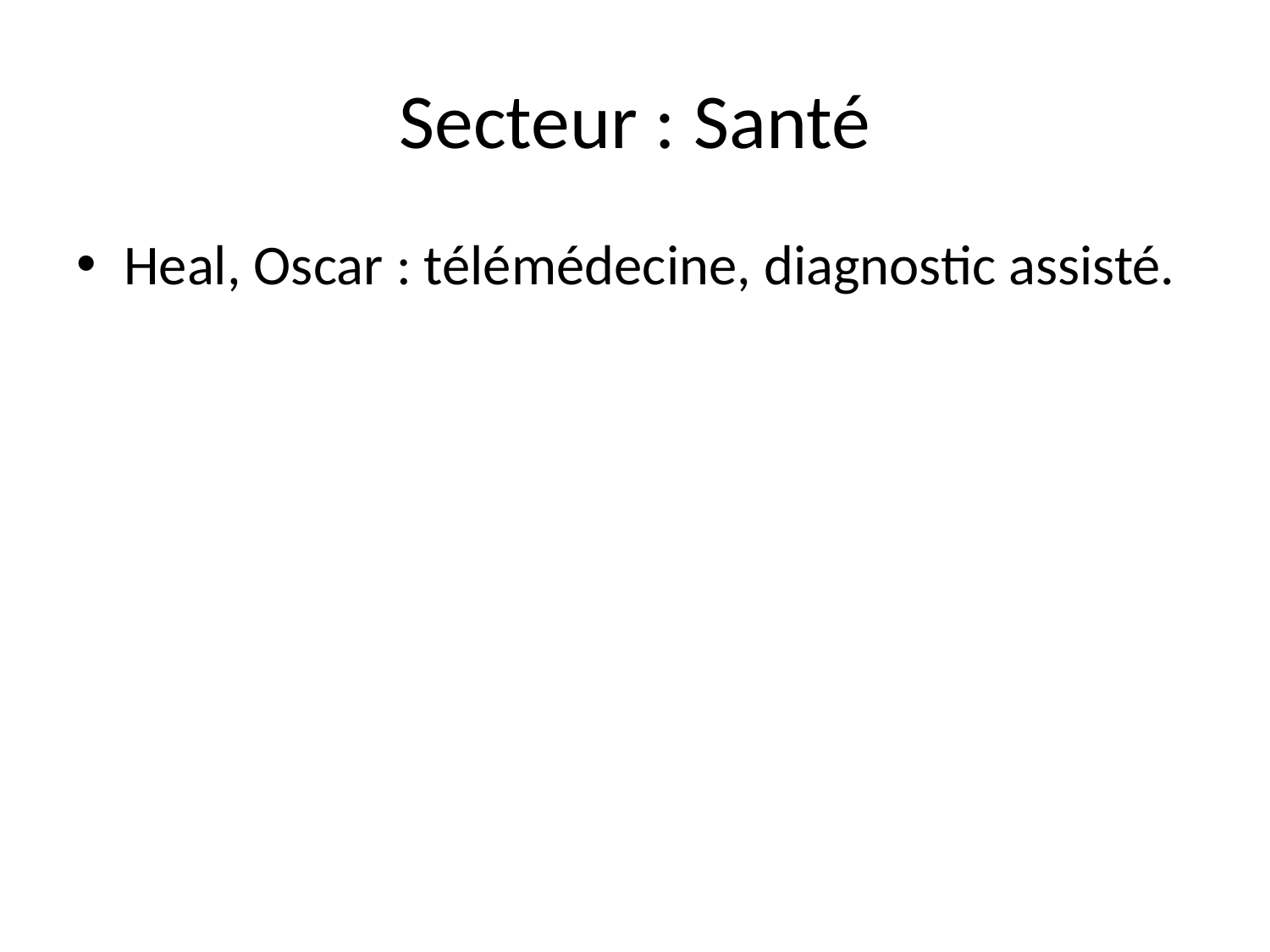

# Secteur : Santé
Heal, Oscar : télémédecine, diagnostic assisté.